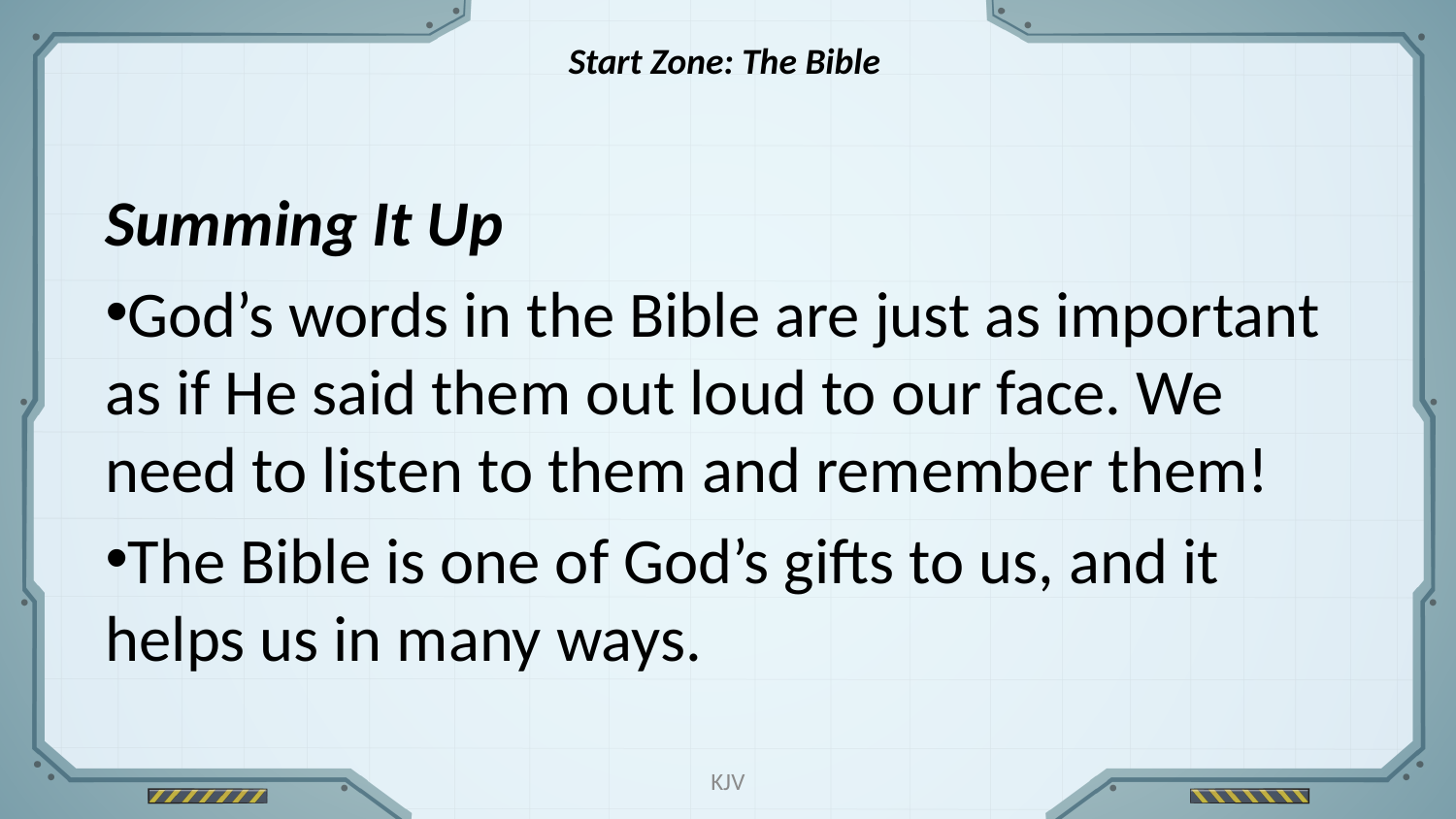

Start Zone: The Bible
Summing It Up
God’s words in the Bible are just as important as if He said them out loud to our face. We need to listen to them and remember them!
The Bible is one of God’s gifts to us, and it helps us in many ways.
KJV